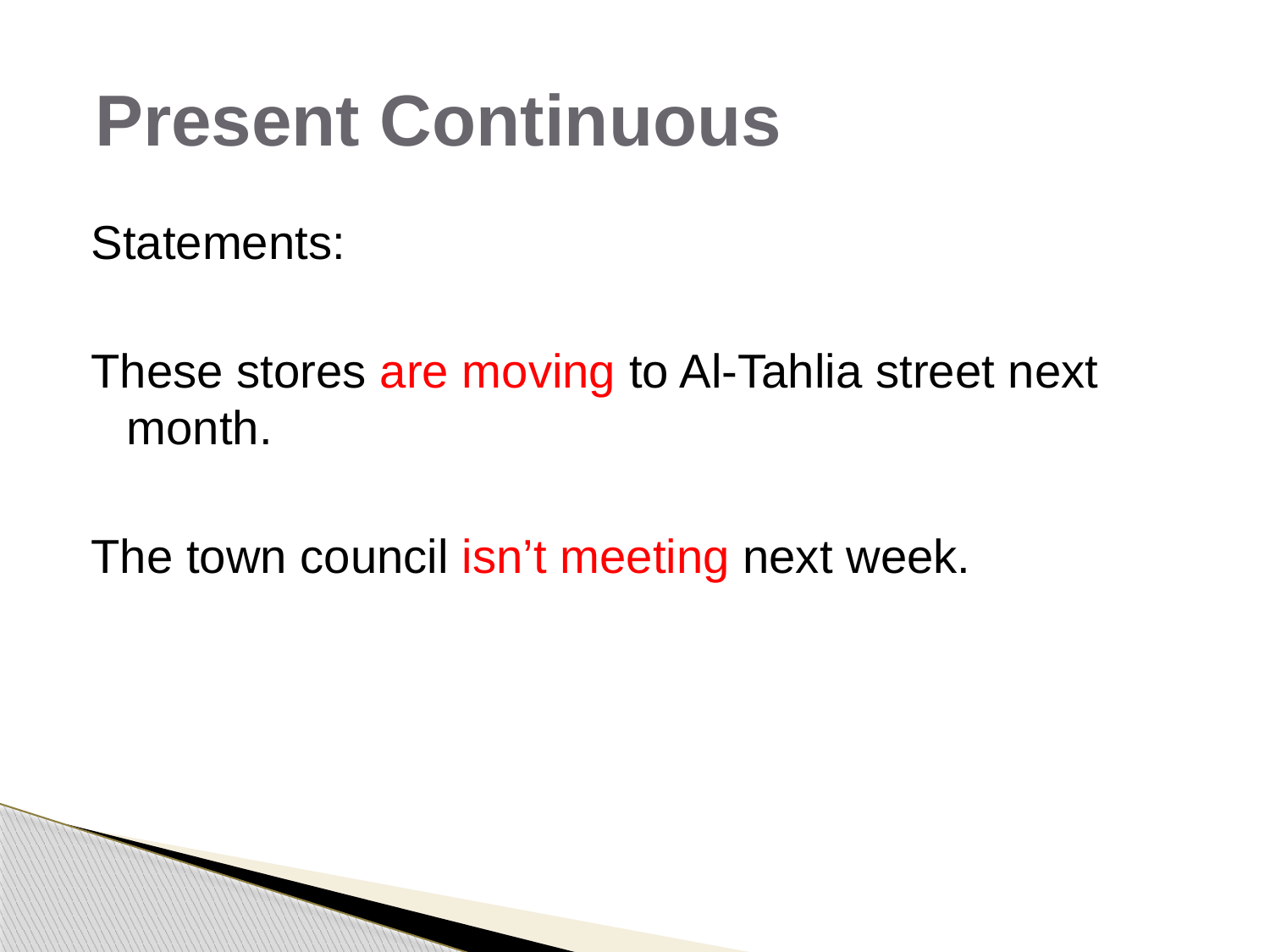

# Present Continuous
Statements:

These stores are moving to Al-Tahlia street next month.

The town council isn’t meeting next week.